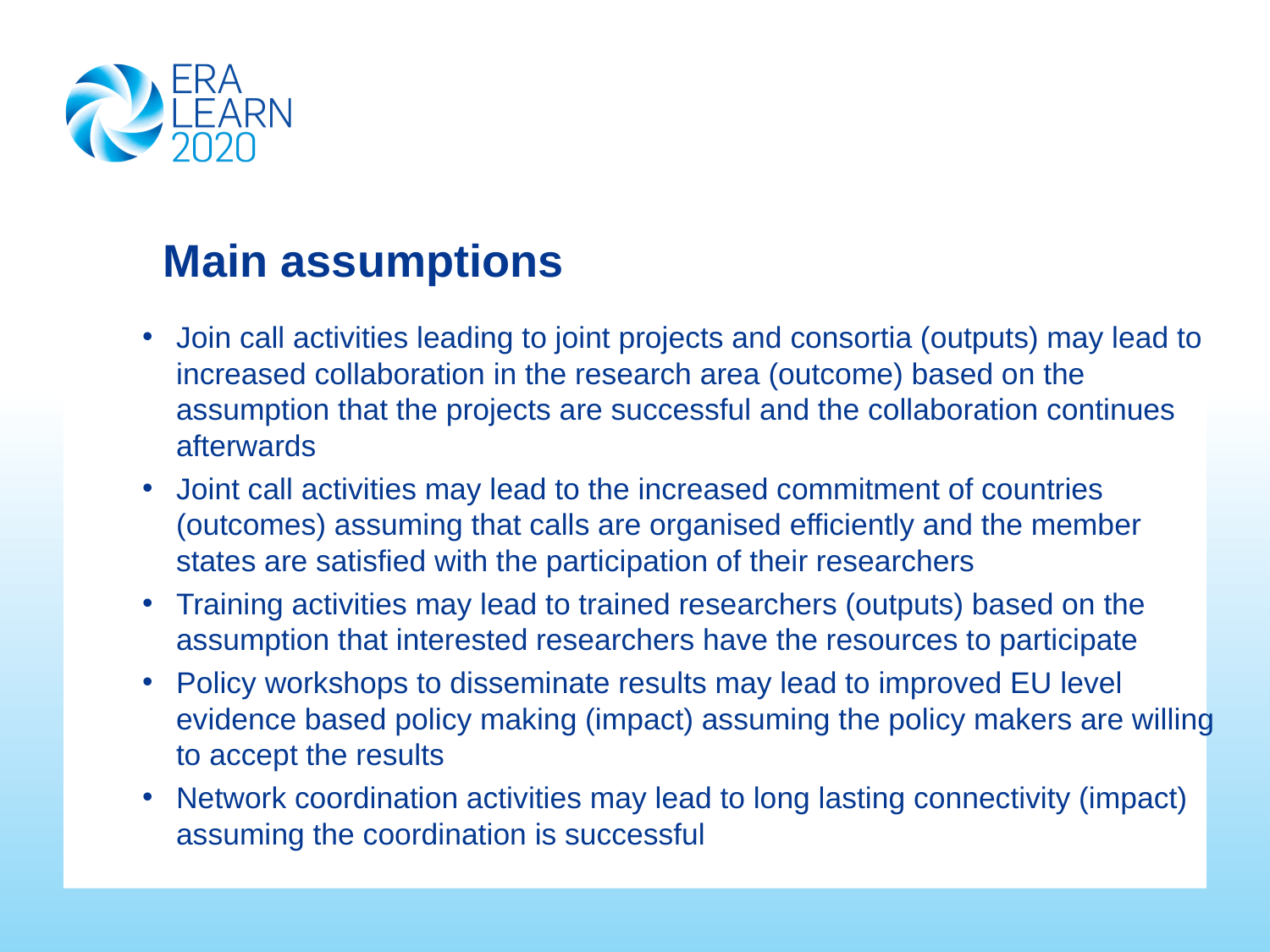

# Main assumptions
Join call activities leading to joint projects and consortia (outputs) may lead to increased collaboration in the research area (outcome) based on the assumption that the projects are successful and the collaboration continues afterwards
Joint call activities may lead to the increased commitment of countries (outcomes) assuming that calls are organised efficiently and the member states are satisfied with the participation of their researchers
Training activities may lead to trained researchers (outputs) based on the assumption that interested researchers have the resources to participate
Policy workshops to disseminate results may lead to improved EU level evidence based policy making (impact) assuming the policy makers are willing to accept the results
Network coordination activities may lead to long lasting connectivity (impact) assuming the coordination is successful